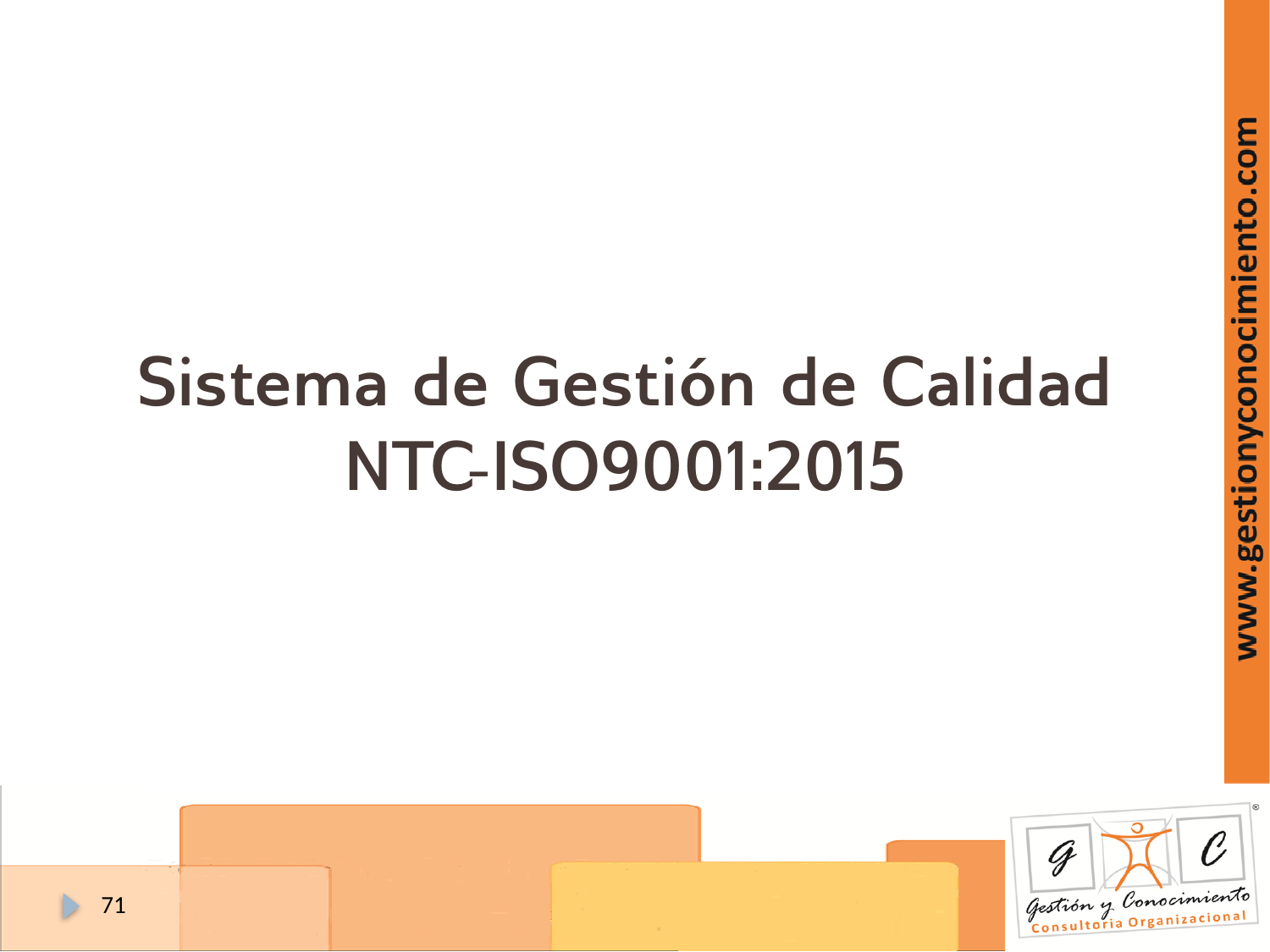

Sistema de Gestión de Calidad
NTC-ISO9001:2015
71